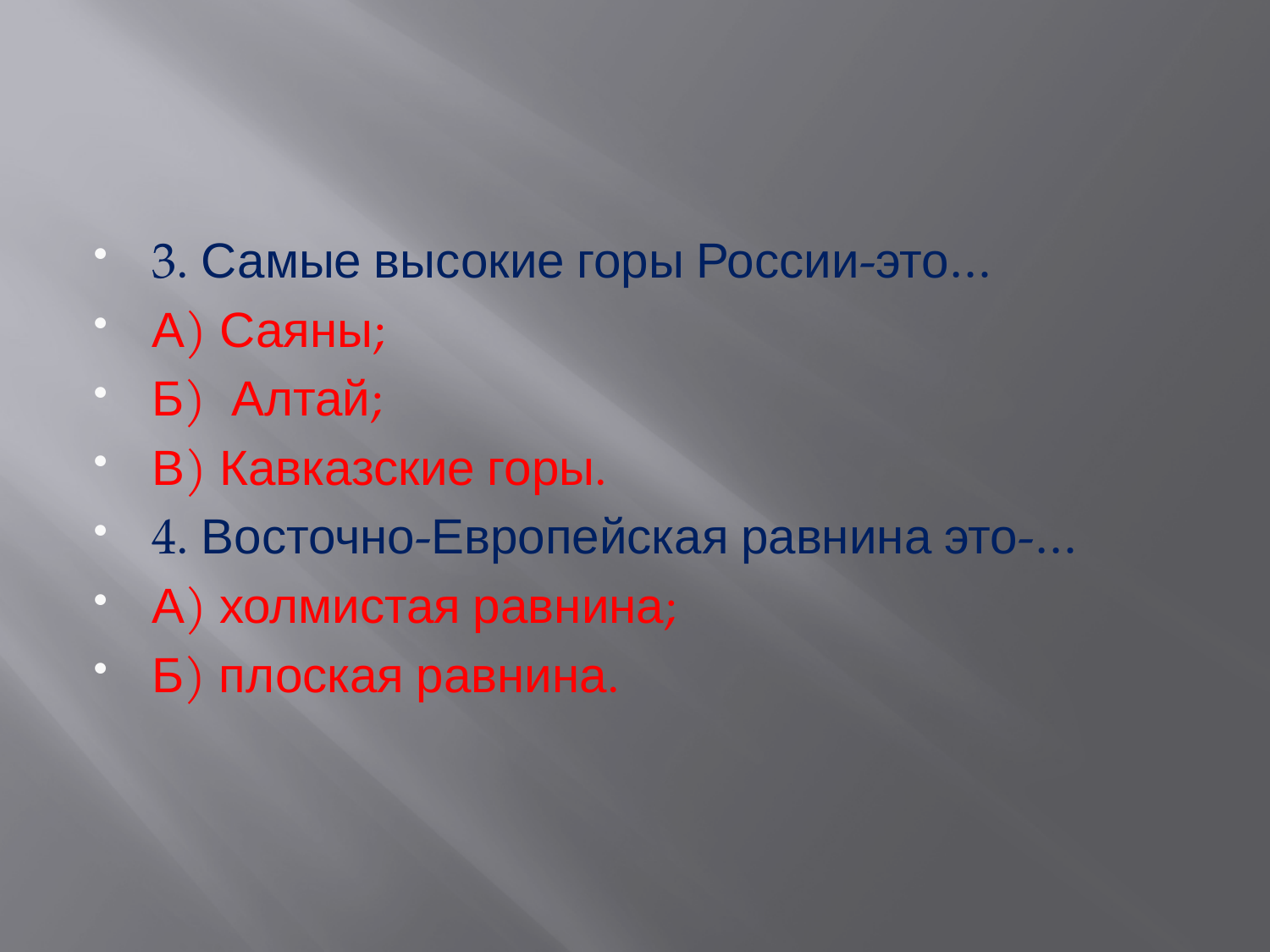

#
3. Самые высокие горы России-это…
А) Саяны;
Б)  Алтай;
В) Кавказские горы.
4. Восточно-Европейская равнина это-…
А) холмистая равнина;
Б) плоская равнина.